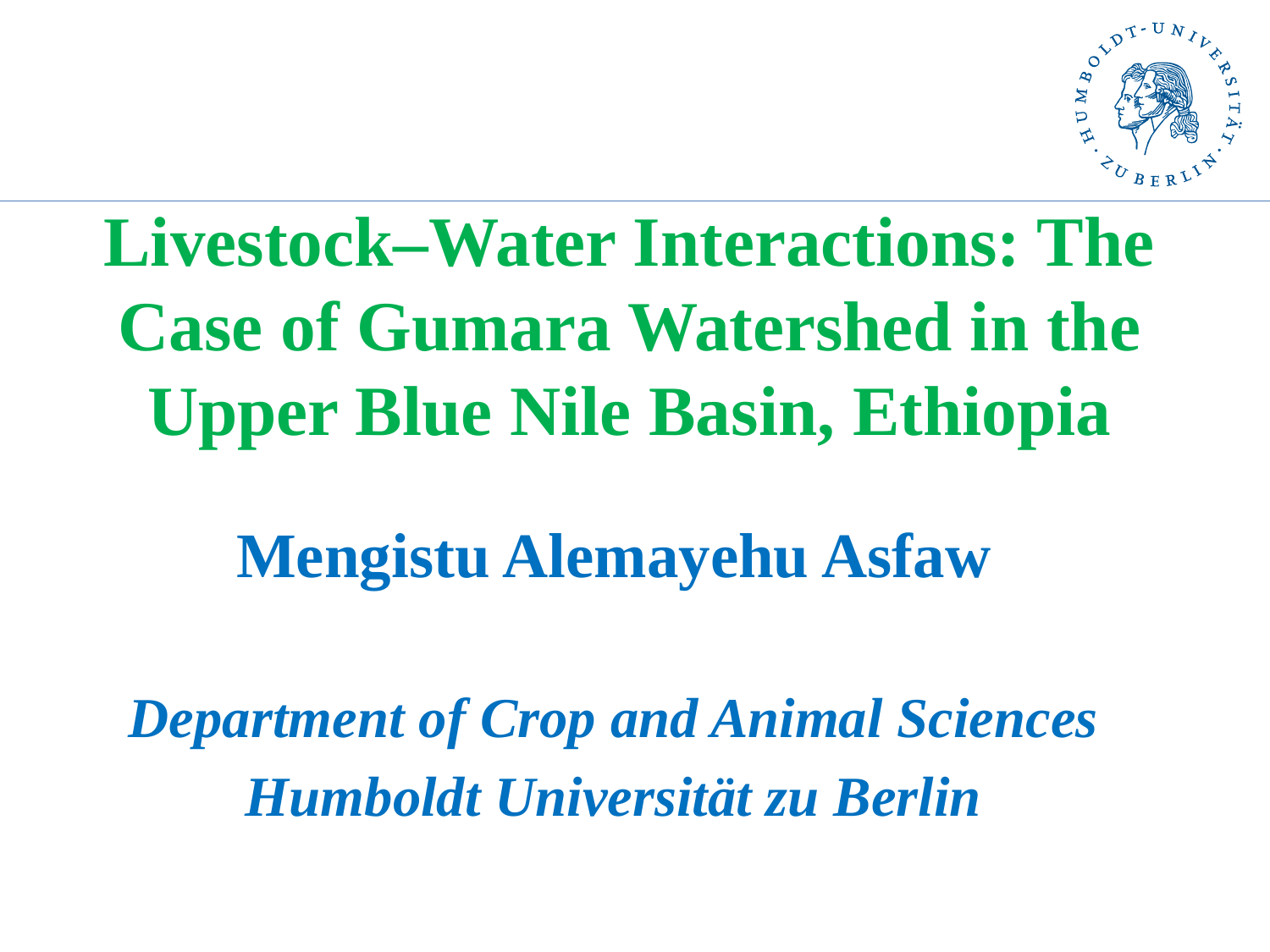

# Livestock–Water Interactions: The Case of Gumara Watershed in the Upper Blue Nile Basin, Ethiopia
Mengistu Alemayehu Asfaw

Department of Crop and Animal Sciences
Humboldt Universität zu Berlin